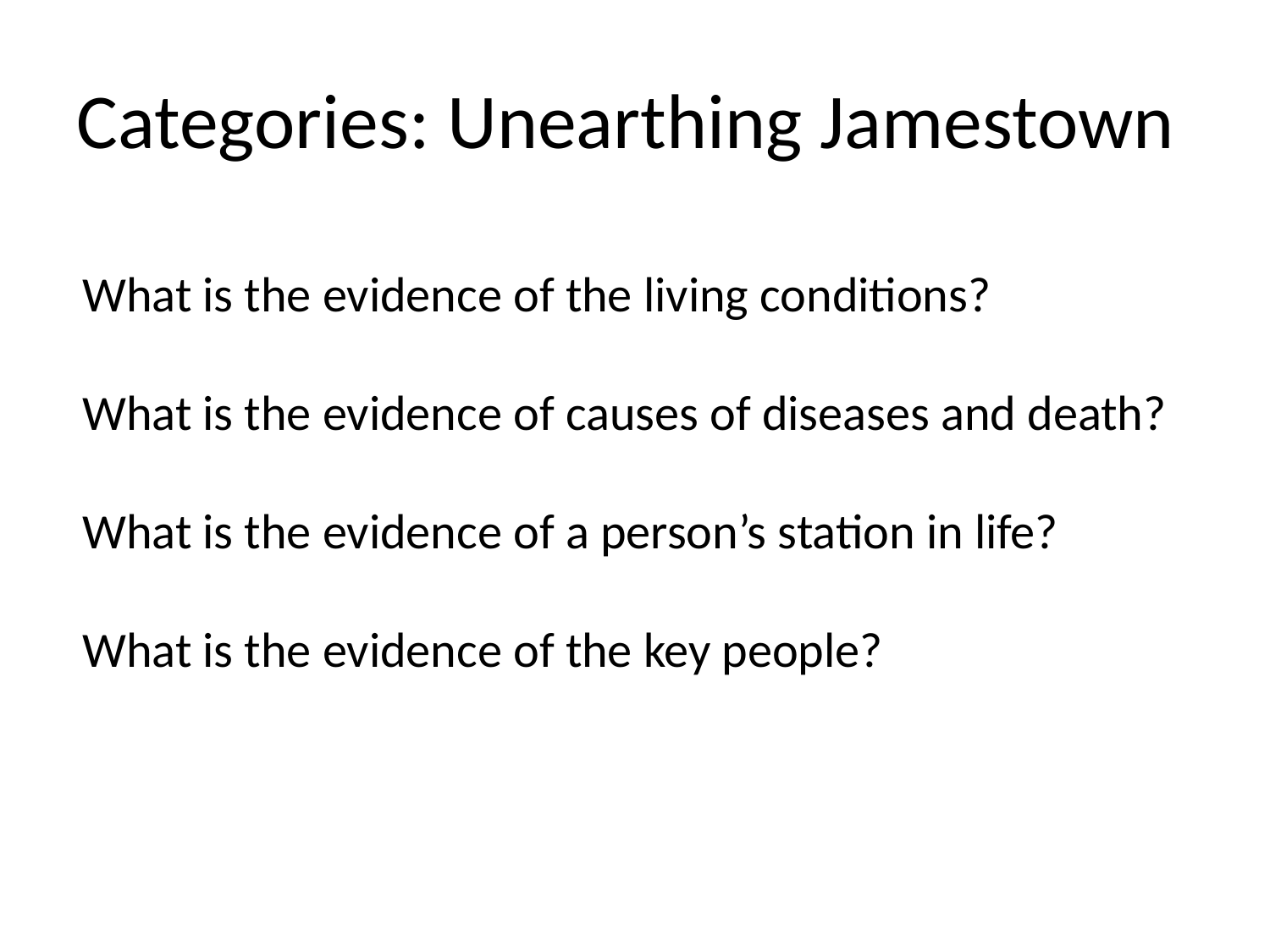

# Categories: Unearthing Jamestown

What is the evidence of the living conditions?

What is the evidence of causes of diseases and death?

What is the evidence of a person’s station in life?

What is the evidence of the key people?